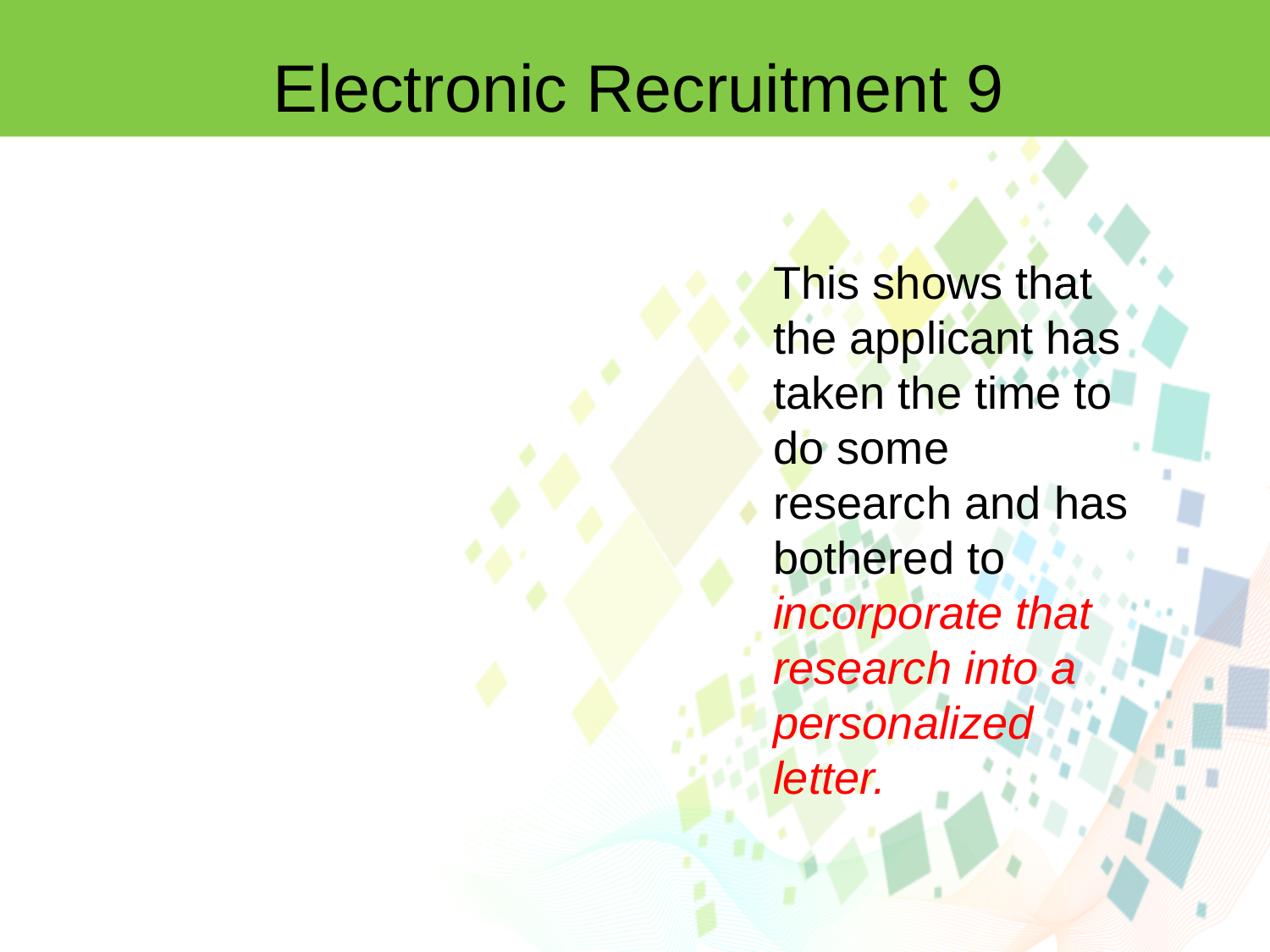

Electronic Recruitment 9
This shows that the applicant has taken the time to do some research and has bothered to incorporate that research into a personalized letter.